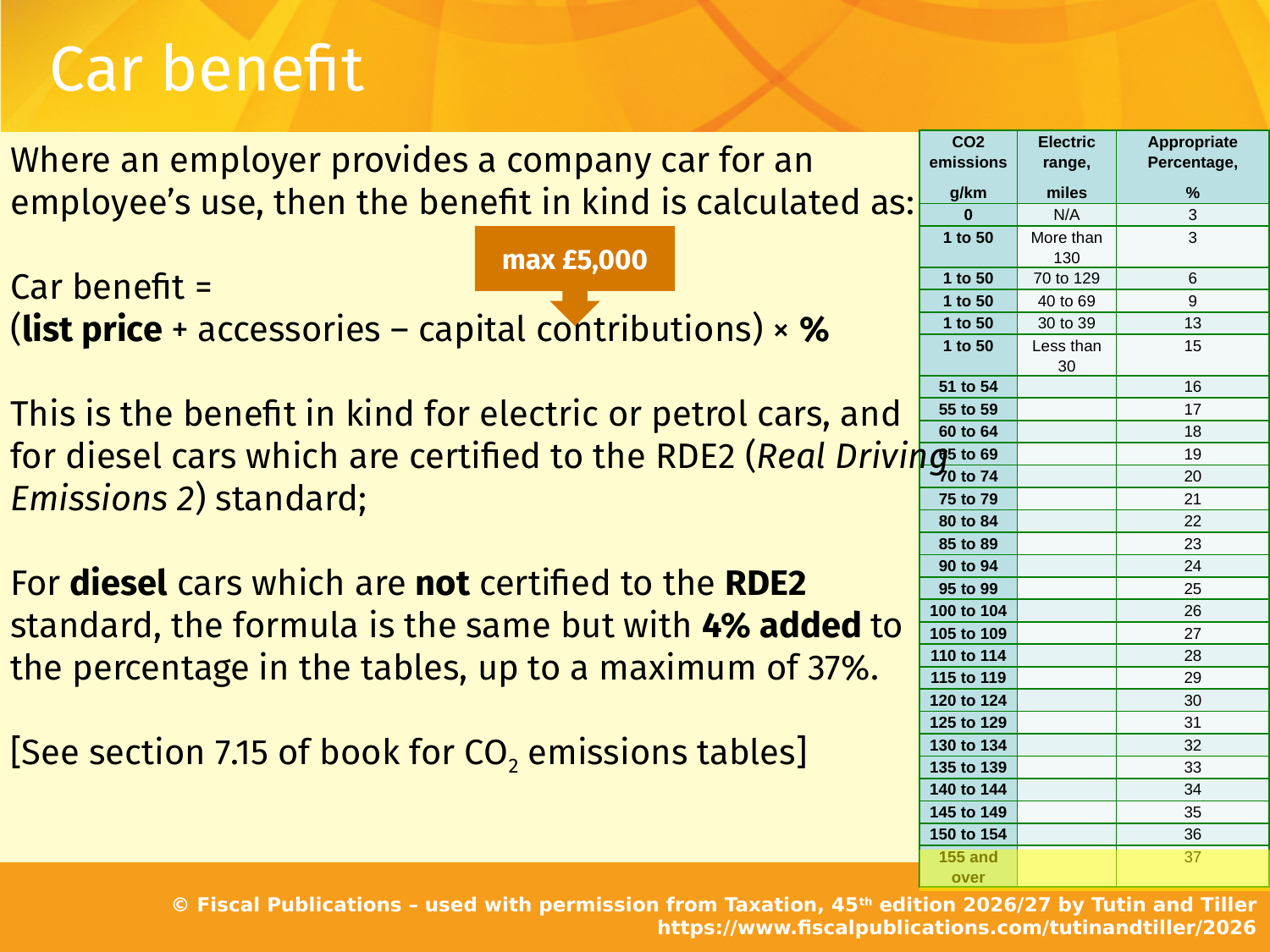

Car benefit
| CO2 emissions g/km | Electric range, miles | Appropriate Percentage, % |
| --- | --- | --- |
| 0 | N/A | 3 |
| 1 to 50 | More than 130 | 3 |
| 1 to 50 | 70 to 129 | 6 |
| 1 to 50 | 40 to 69 | 9 |
| 1 to 50 | 30 to 39 | 13 |
| 1 to 50 | Less than 30 | 15 |
| 51 to 54 |  | 16 |
| 55 to 59 |  | 17 |
| 60 to 64 |  | 18 |
| 65 to 69 |  | 19 |
| 70 to 74 |  | 20 |
| 75 to 79 |  | 21 |
| 80 to 84 |  | 22 |
| 85 to 89 |  | 23 |
| 90 to 94 |  | 24 |
| 95 to 99 |  | 25 |
| 100 to 104 |  | 26 |
| 105 to 109 |  | 27 |
| 110 to 114 |  | 28 |
| 115 to 119 |  | 29 |
| 120 to 124 |  | 30 |
| 125 to 129 |  | 31 |
| 130 to 134 |  | 32 |
| 135 to 139 |  | 33 |
| 140 to 144 |  | 34 |
| 145 to 149 |  | 35 |
| 150 to 154 |  | 36 |
| 155 and over |  | 37 |
Where an employer provides a company car for an employee’s use, then the benefit in kind is calculated as:

Car benefit =
(list price + accessories – capital contributions) × %

This is the benefit in kind for electric or petrol cars, and for diesel cars which are certified to the RDE2 (Real Driving Emissions 2) standard;

For diesel cars which are not certified to the RDE2 standard, the formula is the same but with 4% added to the percentage in the tables, up to a maximum of 37%.

[See section 7.15 of book for CO2 emissions tables]
max £5,000